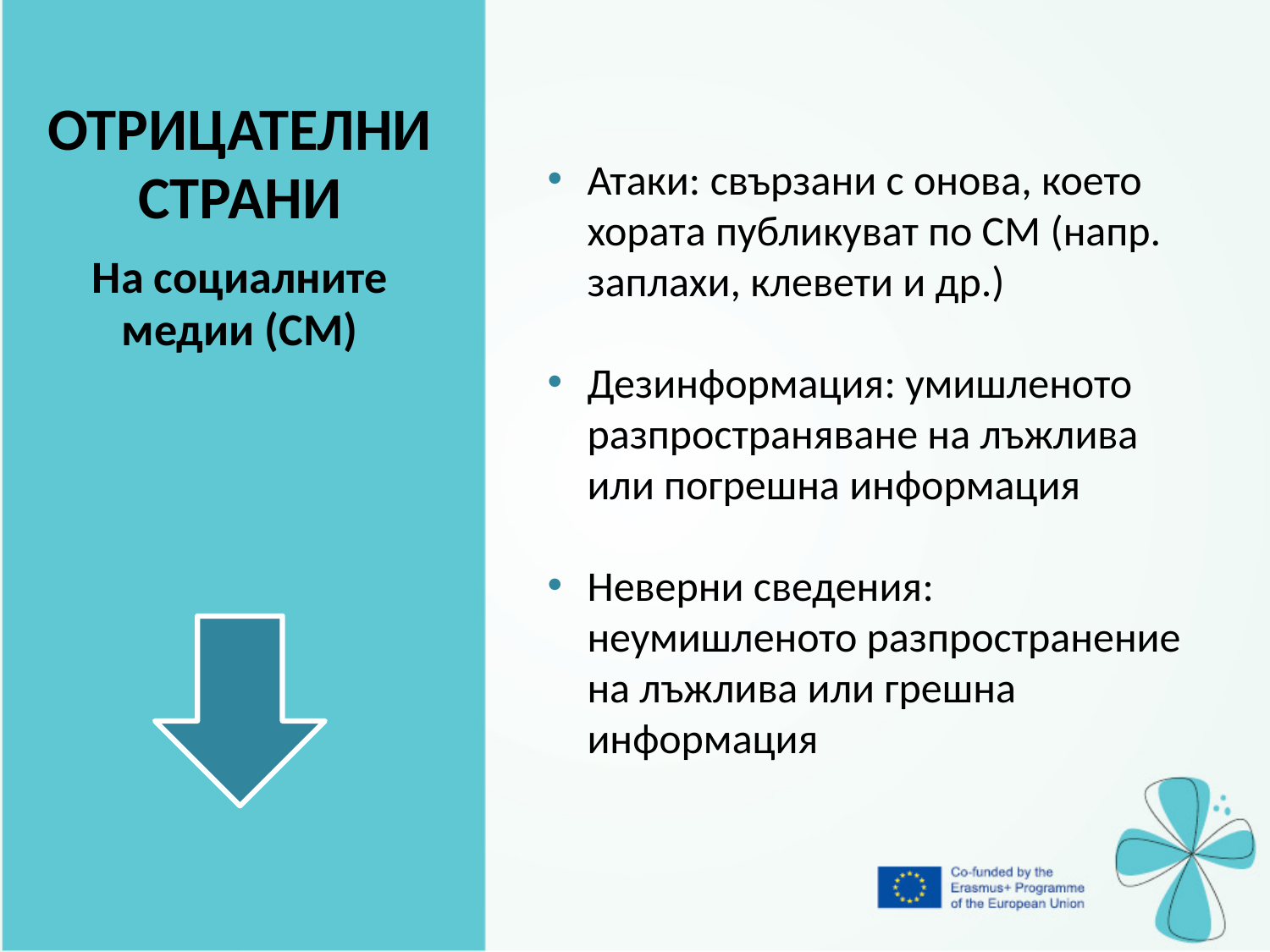

| ОТРИцАТЕЛНИ СТРАНИ На социалните медии (СМ) |
| --- |
Атаки: свързани с онова, което хората публикуват по СМ (напр. заплахи, клевети и др.)

Дезинформация: умишленото разпространяване на лъжлива или погрешна информация

Неверни сведения: неумишленото разпространение на лъжлива или грешна информация